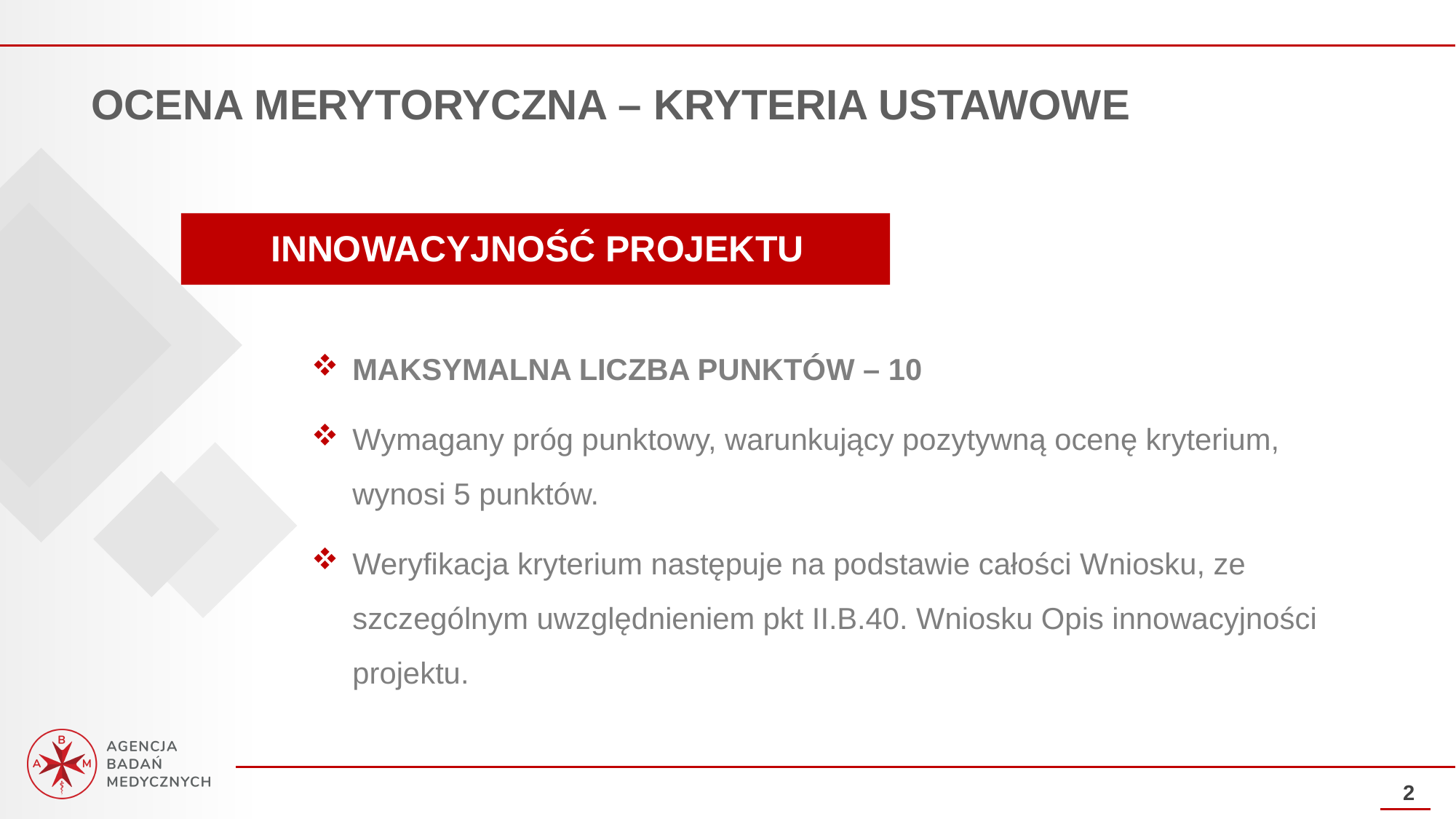

OCENA MERYTORYCZNA – KRYTERIA USTAWOWE

INNOWACYJNOŚĆ PROJEKTU
MAKSYMALNA LICZBA PUNKTÓW – 10
Wymagany próg punktowy, warunkujący pozytywną ocenę kryterium, wynosi 5 punktów.
Weryfikacja kryterium następuje na podstawie całości Wniosku, ze szczególnym uwzględnieniem pkt II.B.40. Wniosku Opis innowacyjności projektu.

2